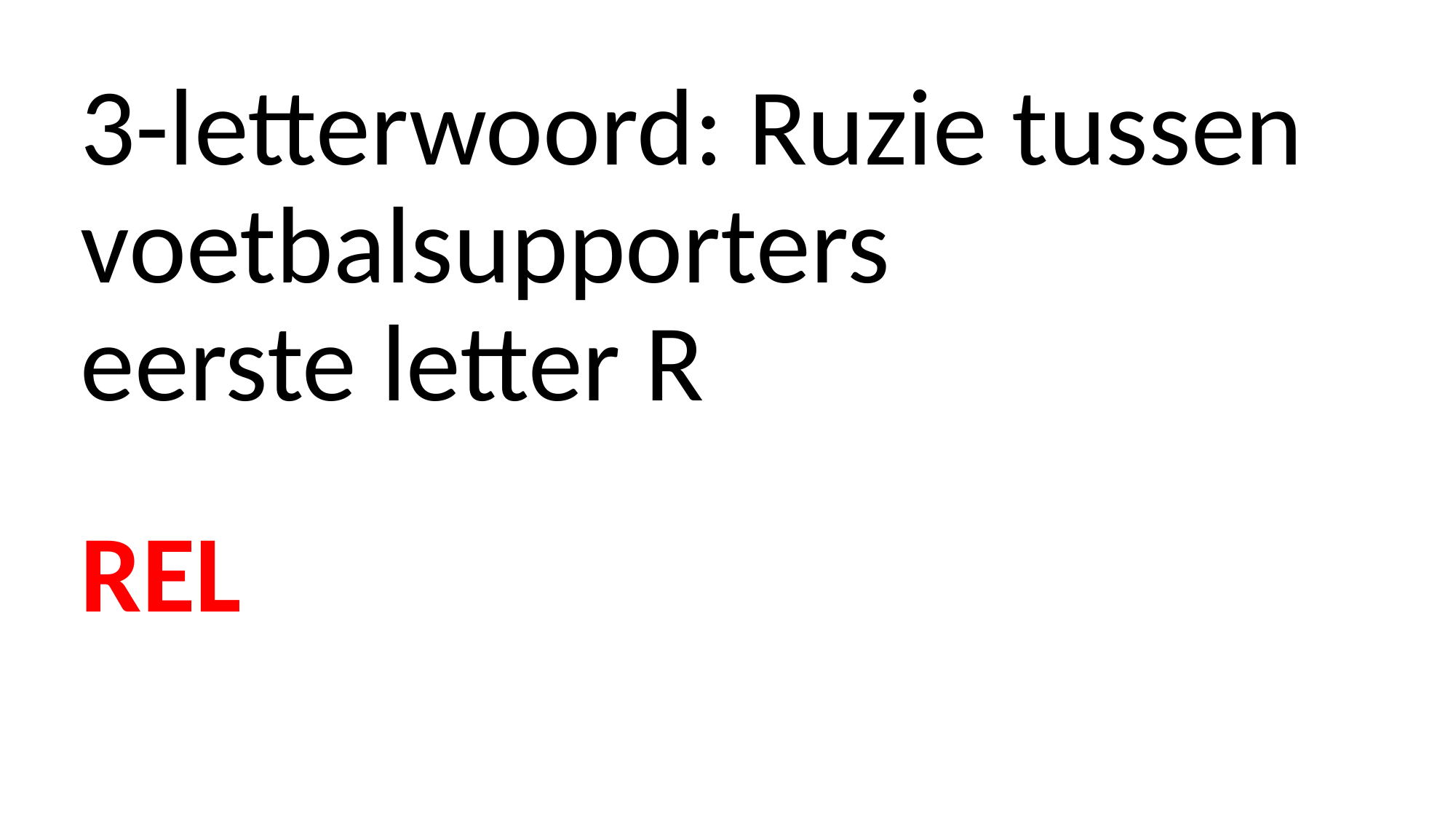

# 3-letterwoord: Ruzie tussen voetbalsupporters eerste letter R
REL